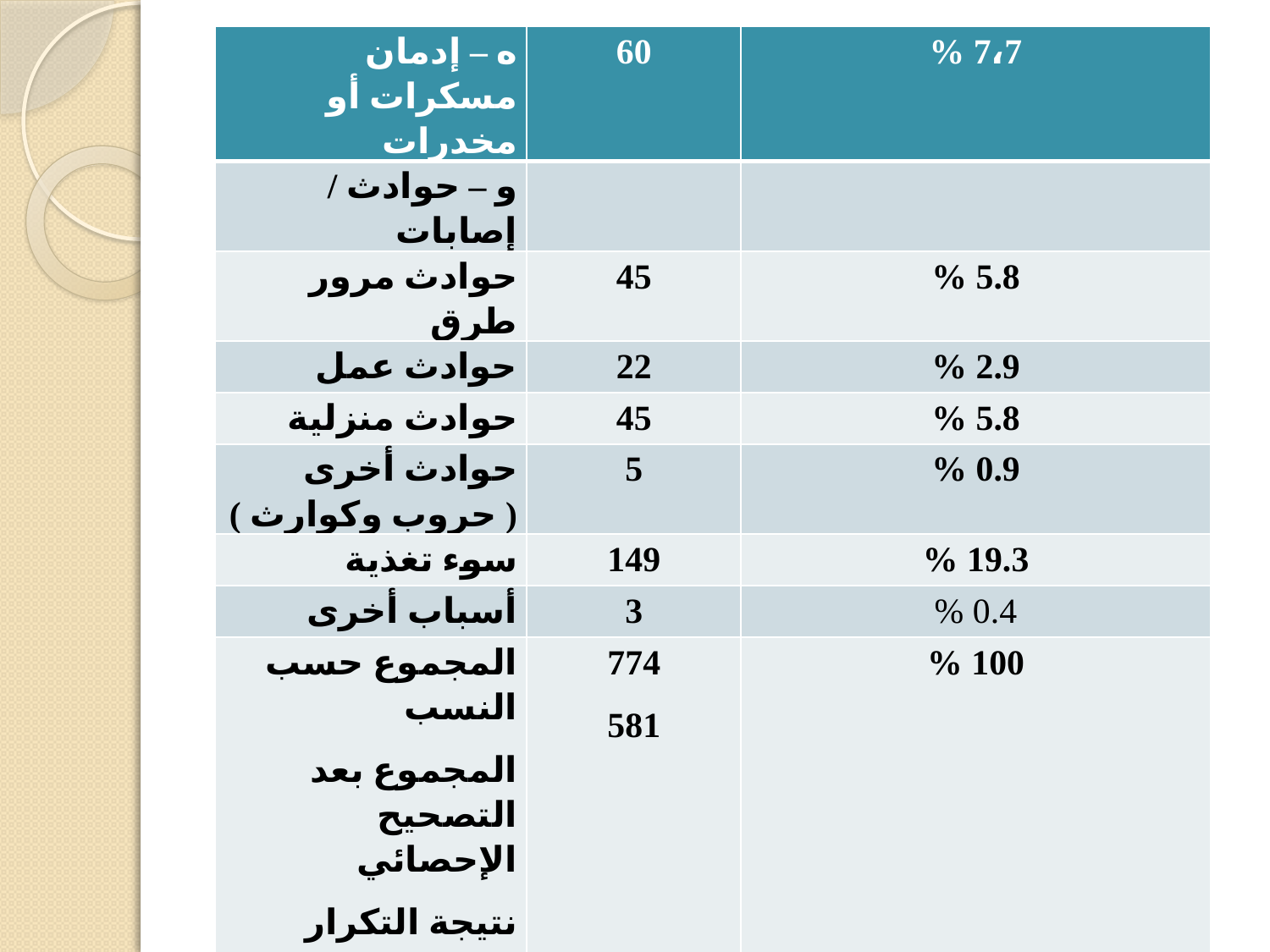

| ه – إدمان مسكرات أو مخدرات | 60 | 7،7 % |
| --- | --- | --- |
| و – حوادث / إصابات |  |  |
| حوادث مرور طرق | 45 | 5.8 % |
| حوادث عمل | 22 | 2.9 % |
| حوادث منزلية | 45 | 5.8 % |
| حوادث أخرى ( حروب وكوارث ) | 5 | 0.9 % |
| سوء تغذية | 149 | 19.3 % |
| أسباب أخرى | 3 | 0.4 % |
| المجموع حسب النسب المجموع بعد التصحيح الإحصائي نتيجة التكرار المحتمل ( - 25% ) | 774 581 | 100 % |